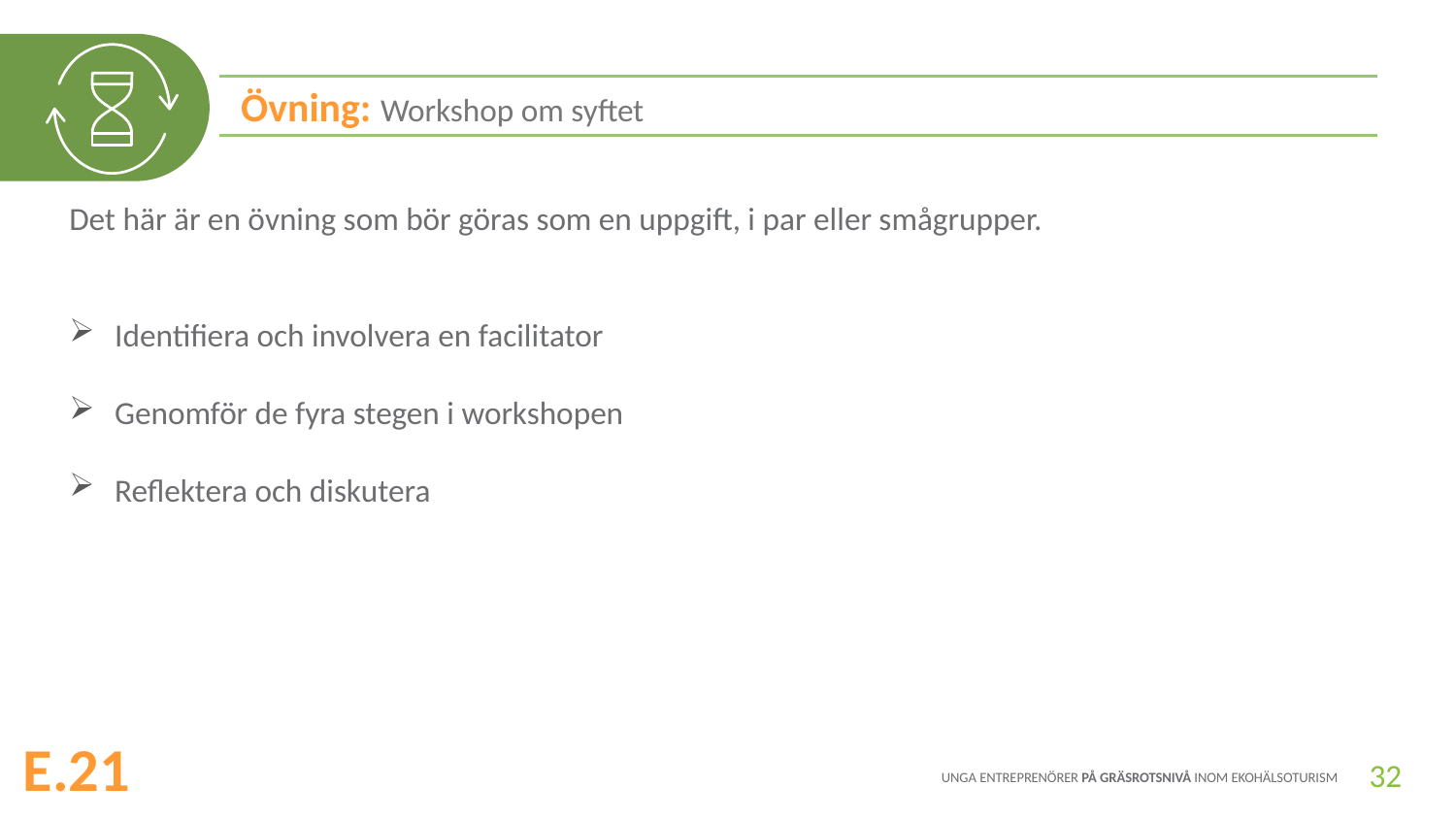

Övning: Workshop om syftet

Det här är en övning som bör göras som en uppgift, i par eller smågrupper.

Identifiera och involvera en facilitator

Genomför de fyra stegen i workshopen

Reflektera och diskutera

32
E.21